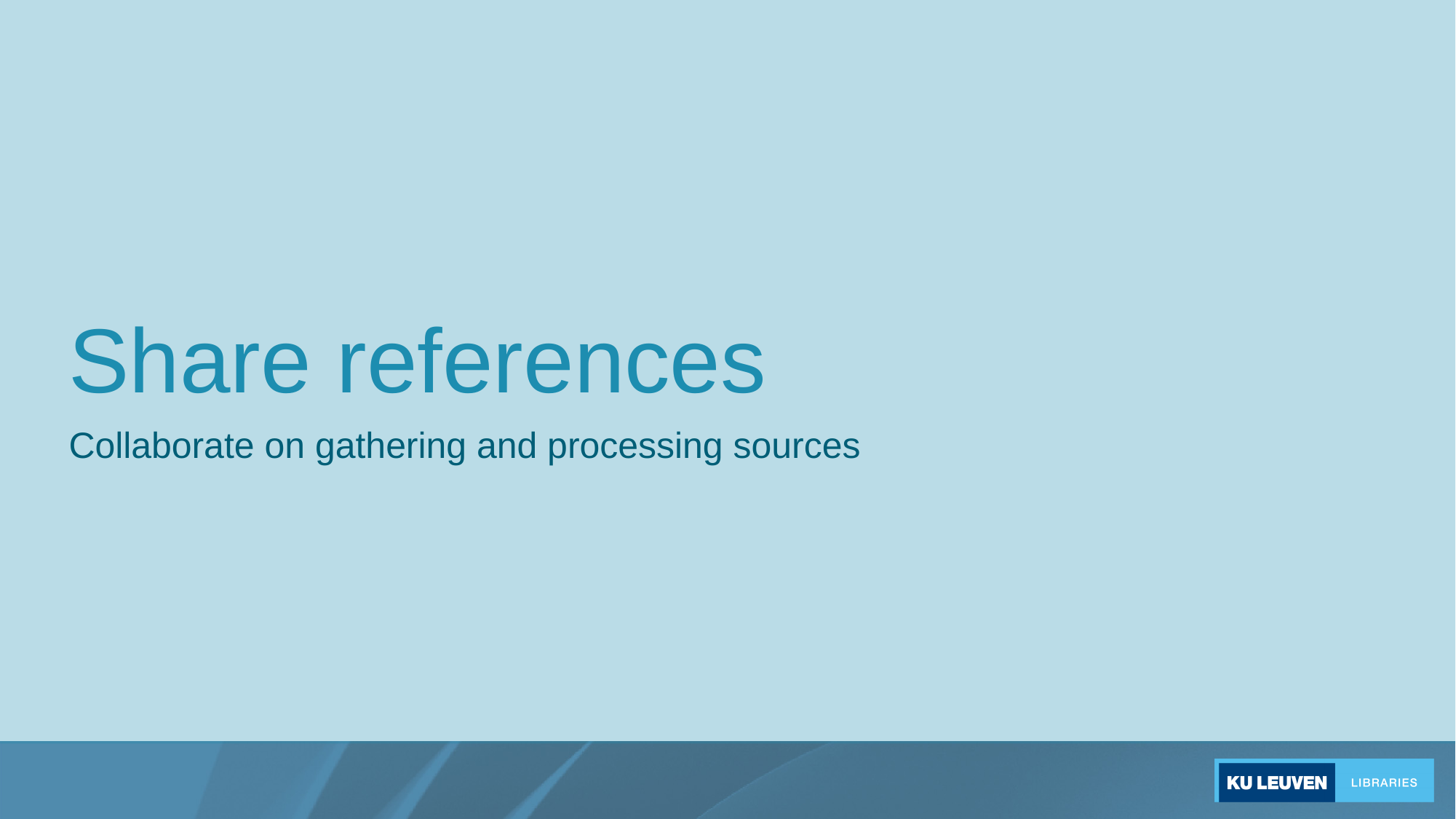

# Share references
Collaborate on gathering and processing sources